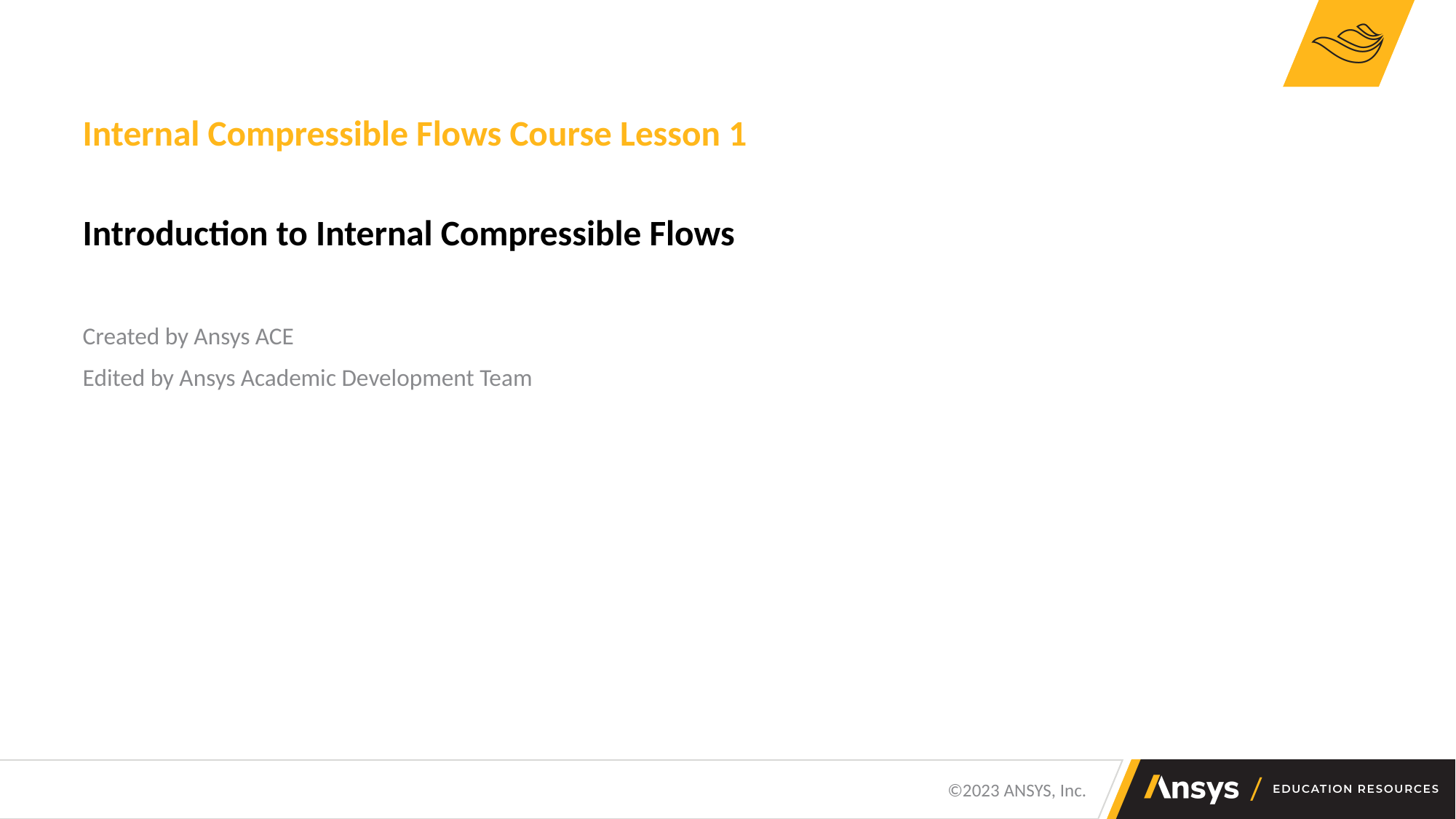

Internal Compressible Flows Course Lesson 1

Introduction to Internal Compressible Flows
Created by Ansys ACE
Edited by Ansys Academic Development Team